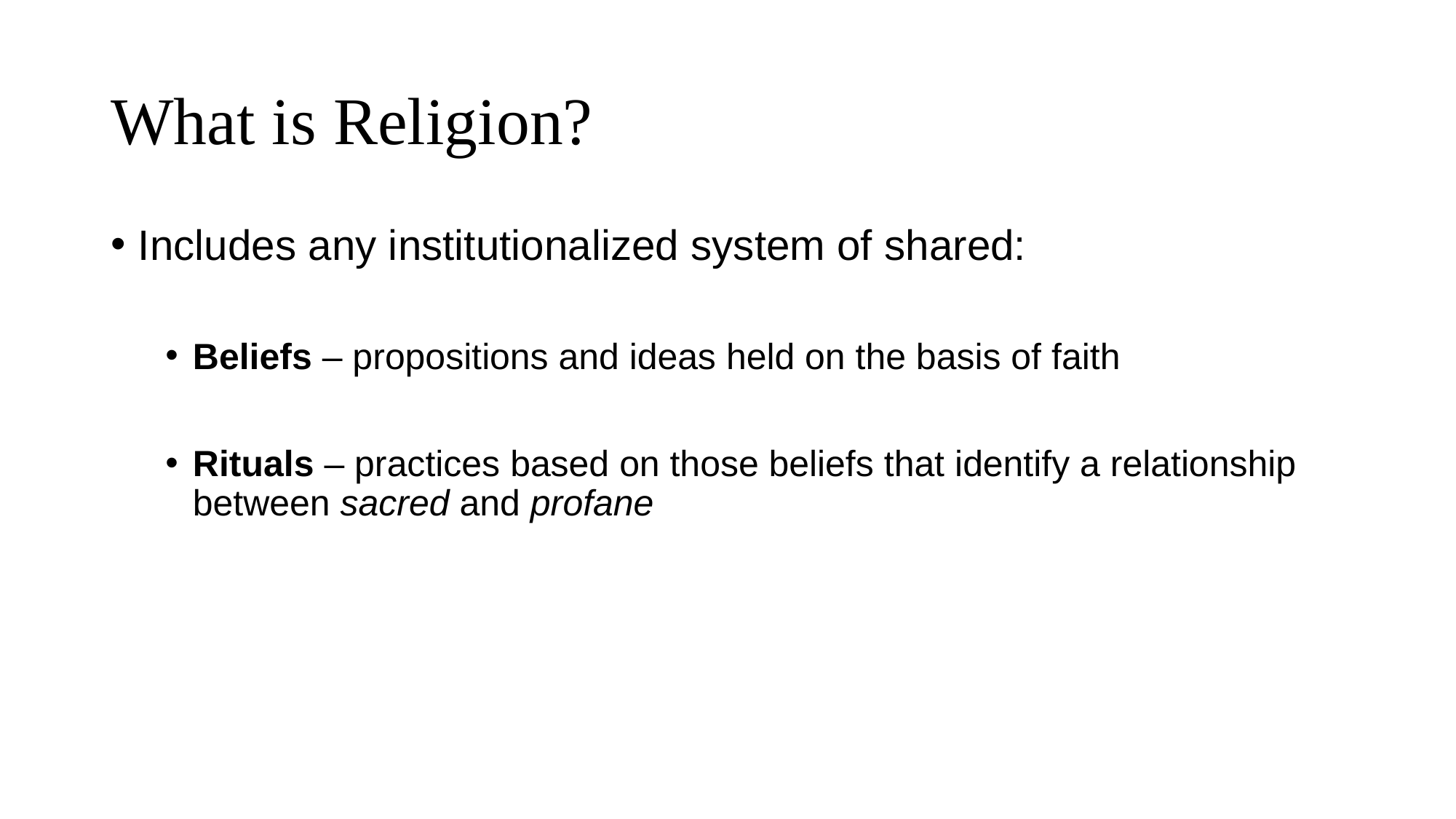

# What is Religion?
Includes any institutionalized system of shared:

Beliefs – propositions and ideas held on the basis of faith

Rituals – practices based on those beliefs that identify a relationship between sacred and profane